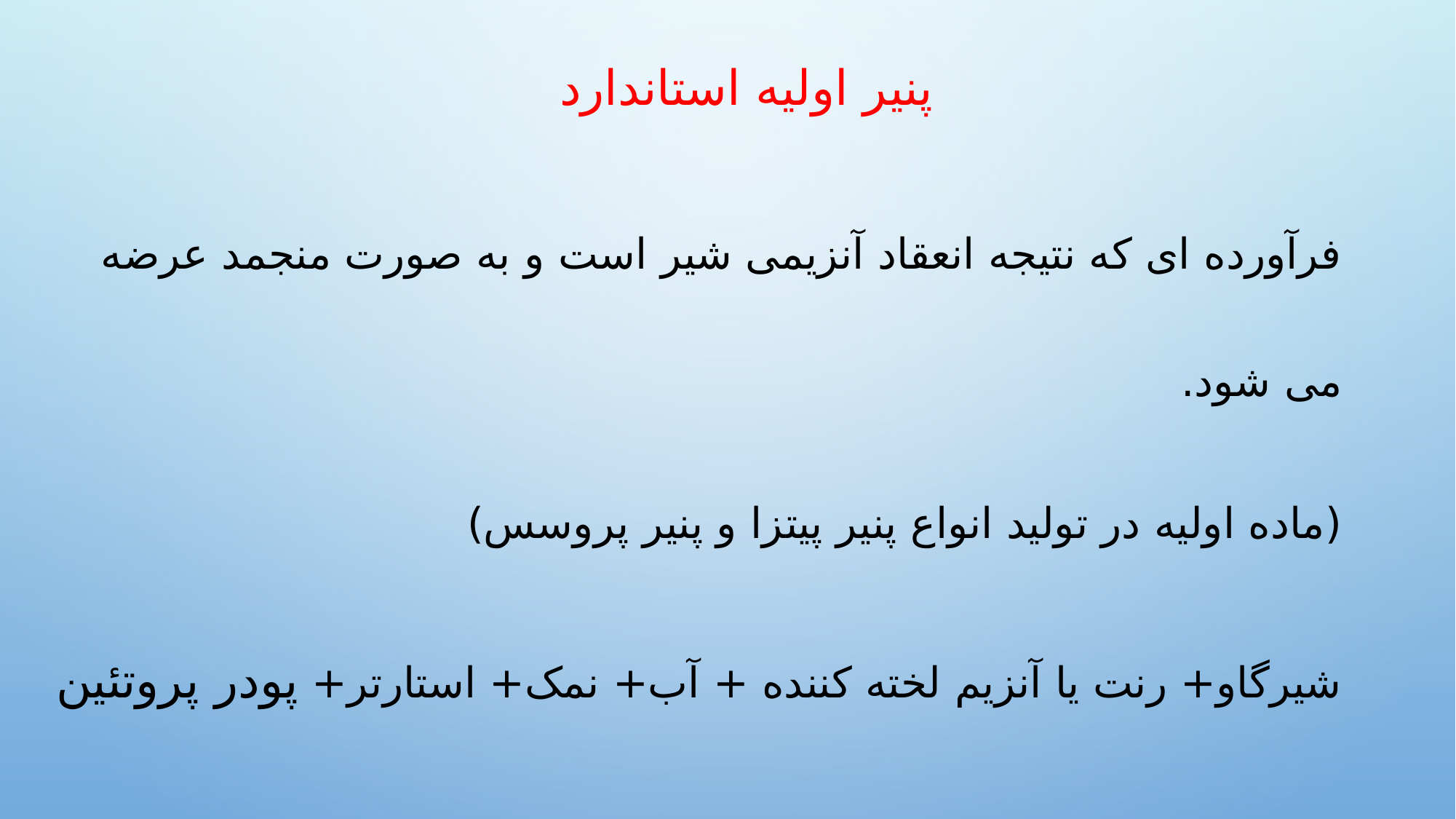

# پنیر اولیه استاندارد
فرآورده ای که نتیجه انعقاد آنزیمی شیر است و به صورت منجمد عرضه می شود.
(ماده اولیه در تولید انواع پنیر پیتزا و پنیر پروسس)
شیرگاو+ رنت یا آنزیم لخته کننده + آب+ نمک+ استارتر+ پودر پروتئین